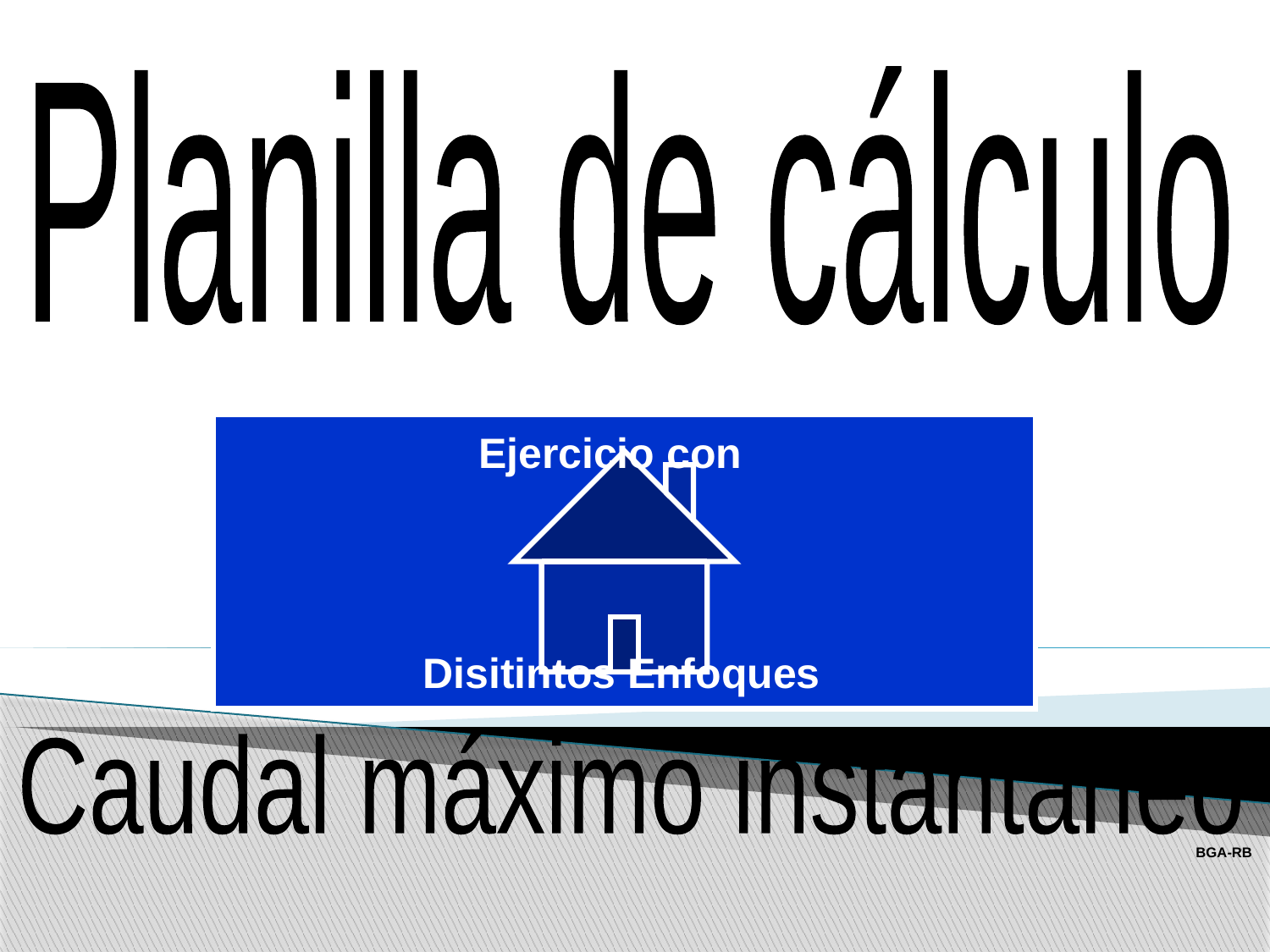

Planilla de cálculo

Ejercicio con
Disitintos Enfoques
Caudal máximo instantáneo
BGA-RB